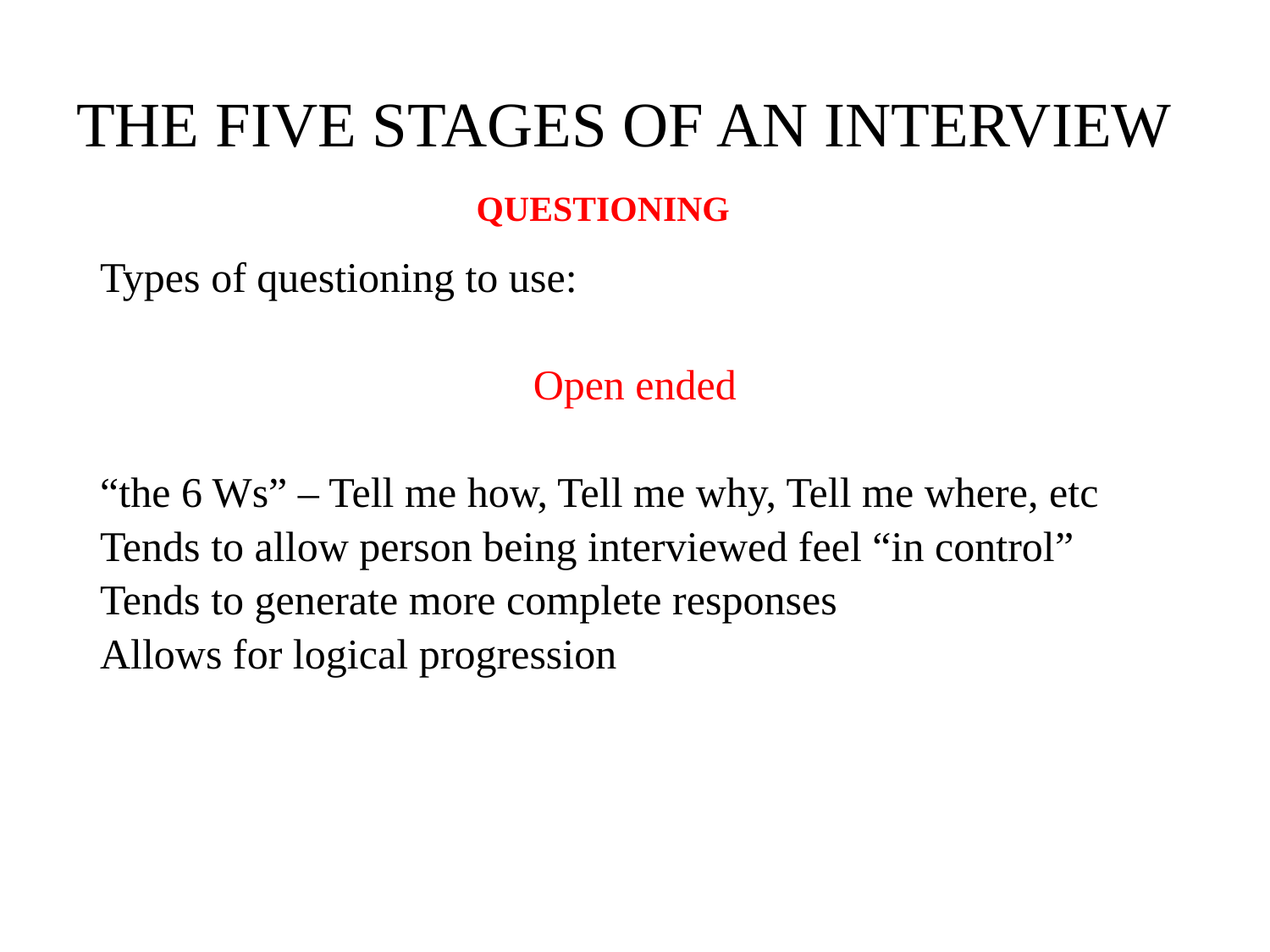

# THE FIVE STAGES OF AN INTERVIEW
QUESTIONING
Types of questioning to use:

Open ended

“the 6 Ws” – Tell me how, Tell me why, Tell me where, etc
Tends to allow person being interviewed feel “in control”
Tends to generate more complete responses
Allows for logical progression